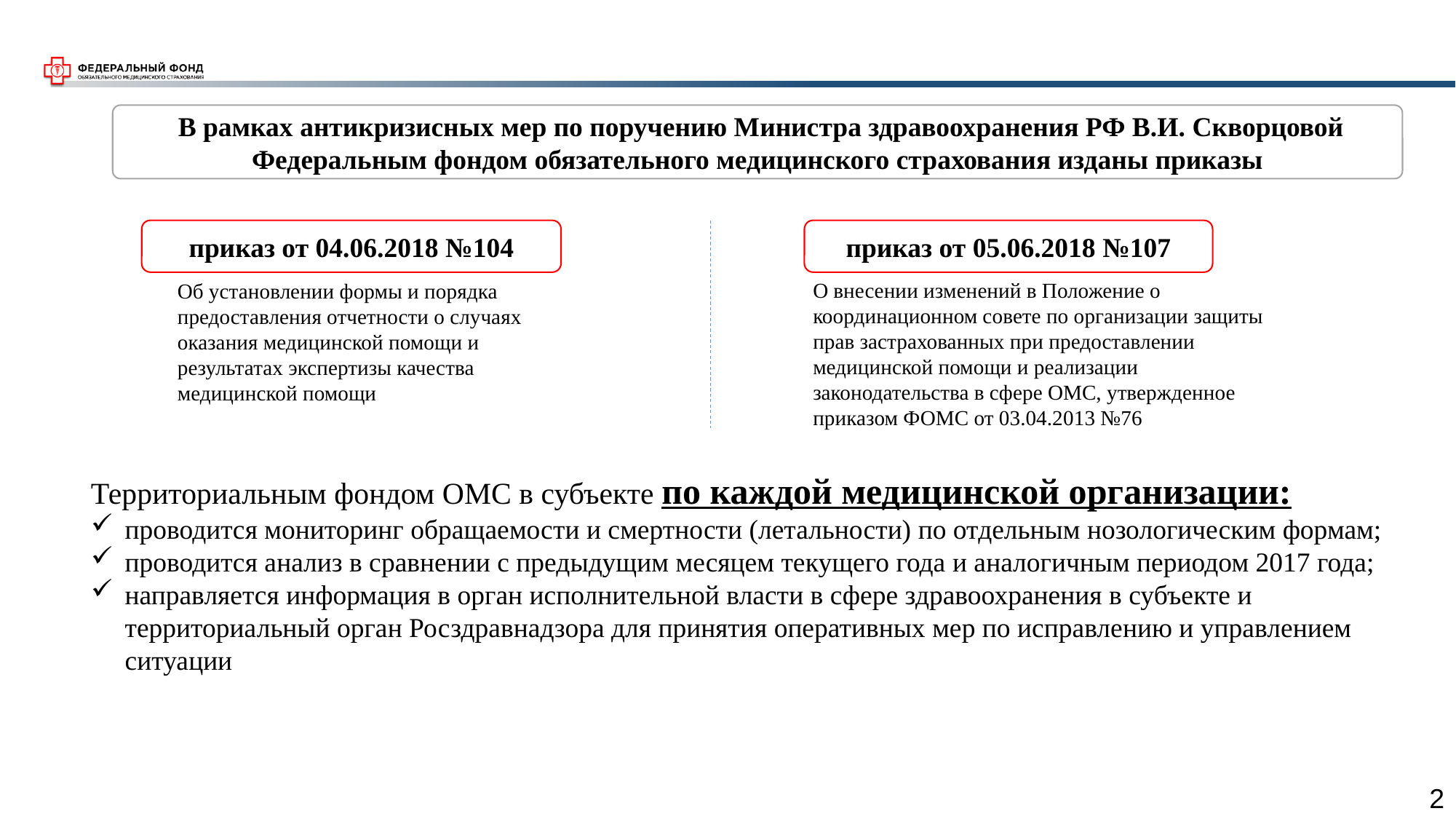

В рамках антикризисных мер по поручению Министра здравоохранения РФ В.И. Скворцовой Федеральным фондом обязательного медицинского страхования изданы приказы
приказ от 04.06.2018 №104
приказ от 05.06.2018 №107
О внесении изменений в Положение о координационном совете по организации защиты прав застрахованных при предоставлении медицинской помощи и реализации законодательства в сфере ОМС, утвержденное приказом ФОМС от 03.04.2013 №76
Об установлении формы и порядка предоставления отчетности о случаях оказания медицинской помощи и результатах экспертизы качества медицинской помощи
Территориальным фондом ОМС в субъекте по каждой медицинской организации:
проводится мониторинг обращаемости и смертности (летальности) по отдельным нозологическим формам;
проводится анализ в сравнении с предыдущим месяцем текущего года и аналогичным периодом 2017 года;
направляется информация в орган исполнительной власти в сфере здравоохранения в субъекте и территориальный орган Росздравнадзора для принятия оперативных мер по исправлению и управлением ситуации
2